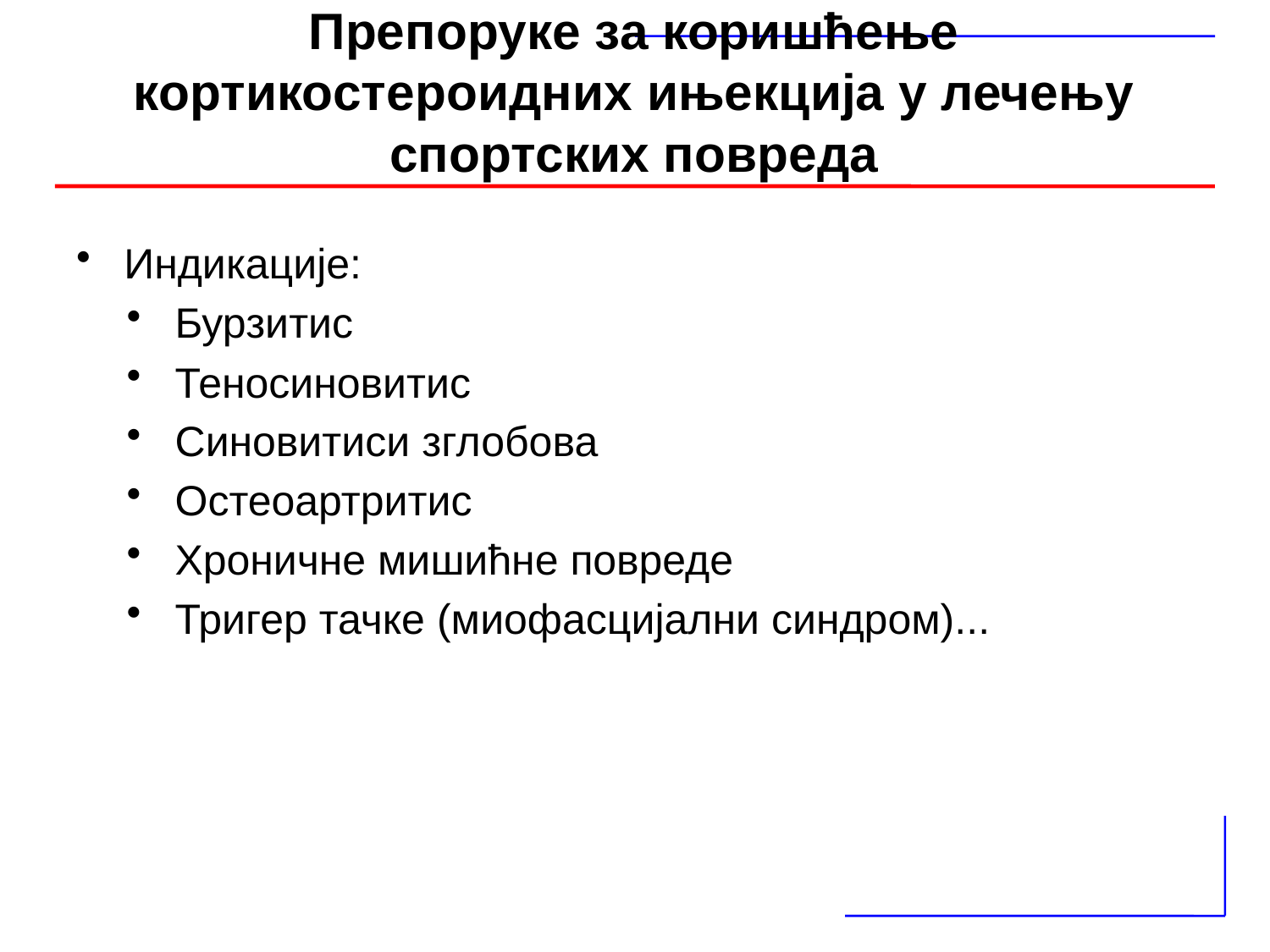

# Препоруке за коришћење кортикостероидних ињекција у лечењу спортских повреда
Индикације:
Бурзитис
Теносиновитис
Синовитиси зглобова
Остеоартритис
Хроничне мишићне повреде
Тригер тачке (миофасцијални синдром)...